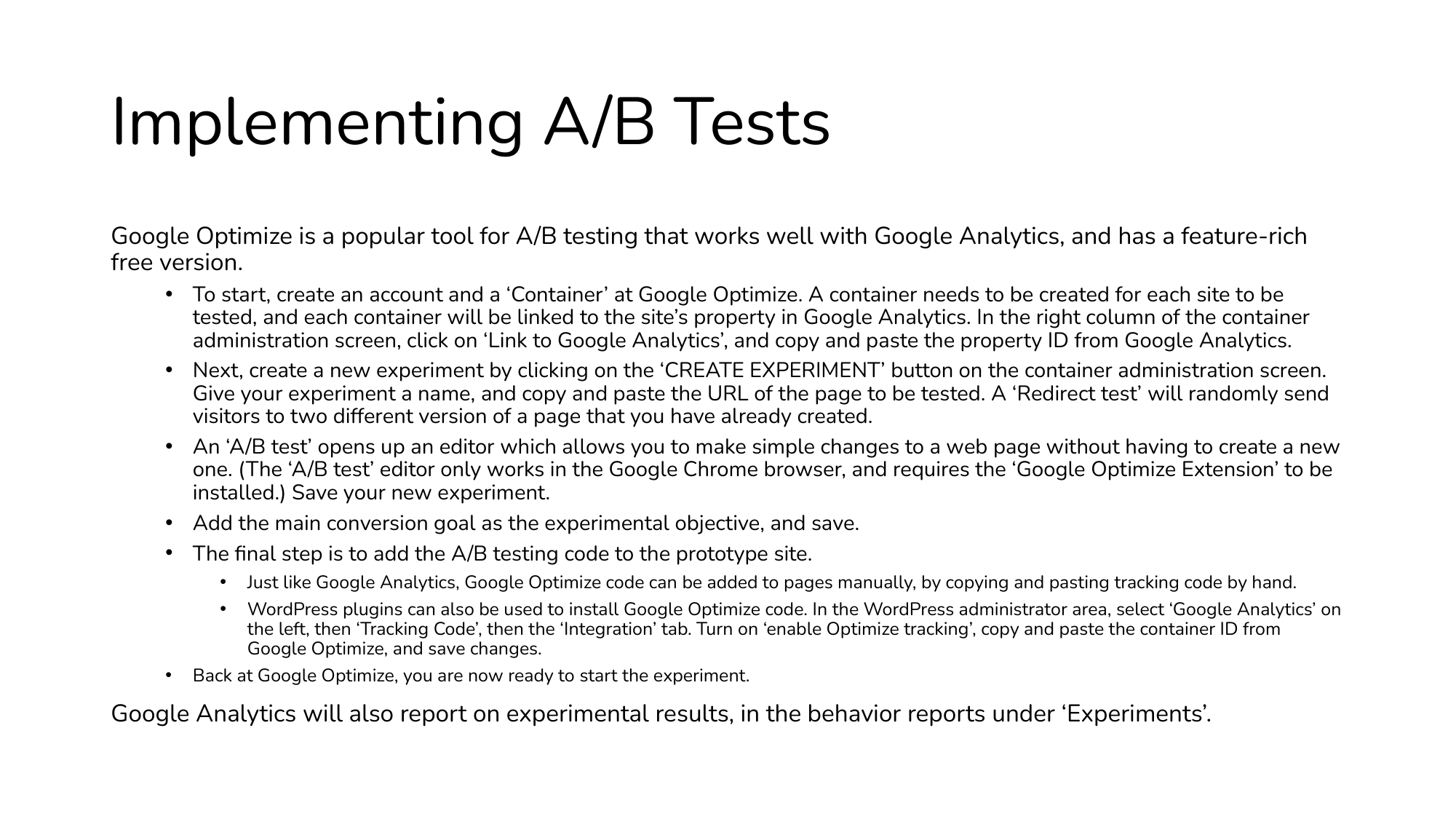

# Implementing A/B Tests
Google Optimize is a popular tool for A/B testing that works well with Google Analytics, and has a feature-rich free version.
To start, create an account and a ‘Container’ at Google Optimize. A container needs to be created for each site to be tested, and each container will be linked to the site’s property in Google Analytics. In the right column of the container administration screen, click on ‘Link to Google Analytics’, and copy and paste the property ID from Google Analytics.
Next, create a new experiment by clicking on the ‘CREATE EXPERIMENT’ button on the container administration screen. Give your experiment a name, and copy and paste the URL of the page to be tested. A ‘Redirect test’ will randomly send visitors to two different version of a page that you have already created.
An ‘A/B test’ opens up an editor which allows you to make simple changes to a web page without having to create a new one. (The ‘A/B test’ editor only works in the Google Chrome browser, and requires the ‘Google Optimize Extension’ to be installed.) Save your new experiment.
Add the main conversion goal as the experimental objective, and save.
The final step is to add the A/B testing code to the prototype site.
Just like Google Analytics, Google Optimize code can be added to pages manually, by copying and pasting tracking code by hand.
WordPress plugins can also be used to install Google Optimize code. In the WordPress administrator area, select ‘Google Analytics’ on the left, then ‘Tracking Code’, then the ‘Integration’ tab. Turn on ‘enable Optimize tracking’, copy and paste the container ID from Google Optimize, and save changes.
Back at Google Optimize, you are now ready to start the experiment.
Google Analytics will also report on experimental results, in the behavior reports under ‘Experiments’.